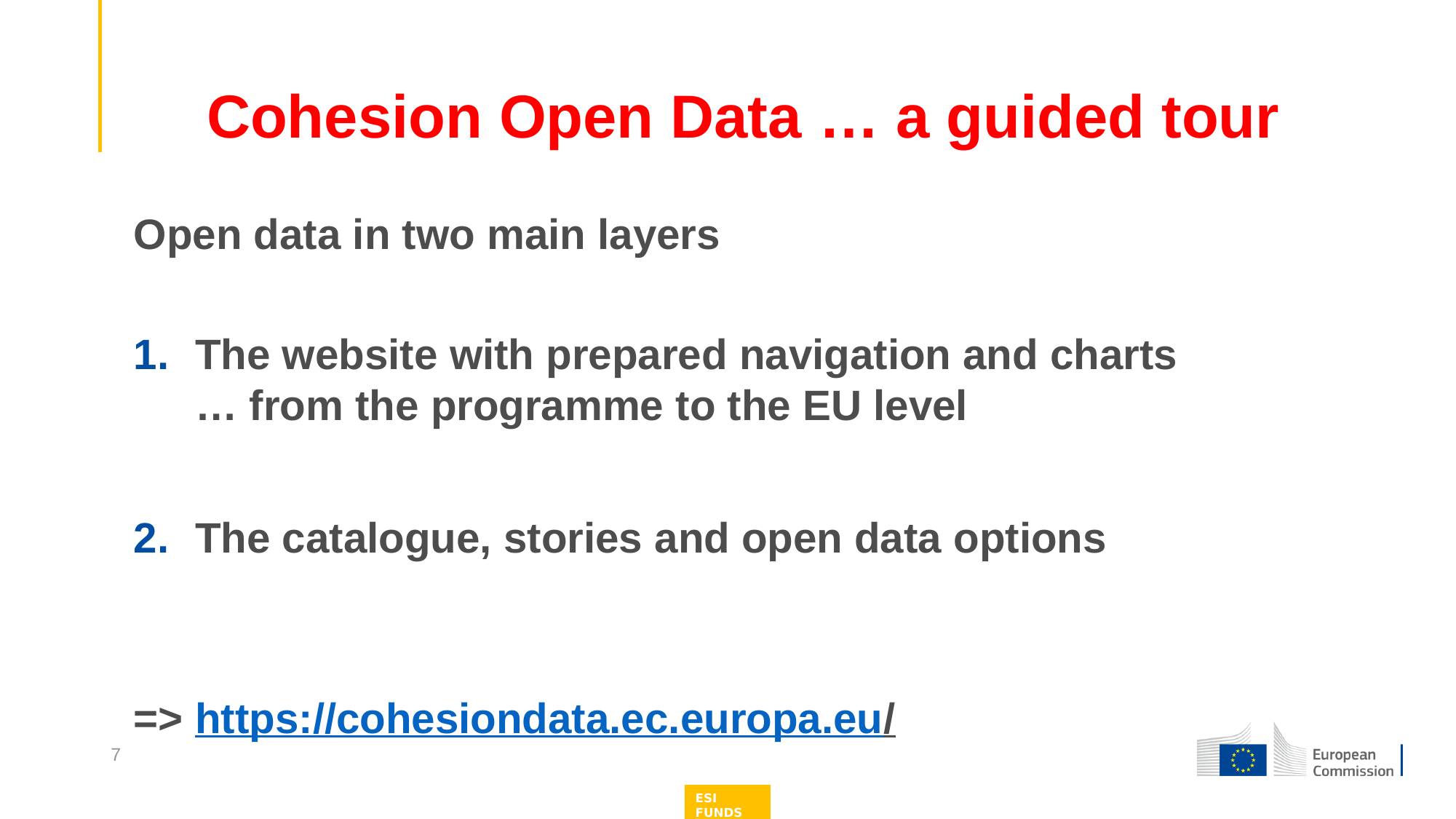

# Cohesion Open Data … a guided tour
Open data in two main layers

The website with prepared navigation and charts
… from the programme to the EU level

The catalogue, stories and open data options

=> https://cohesiondata.ec.europa.eu/
7
ESI FUNDS